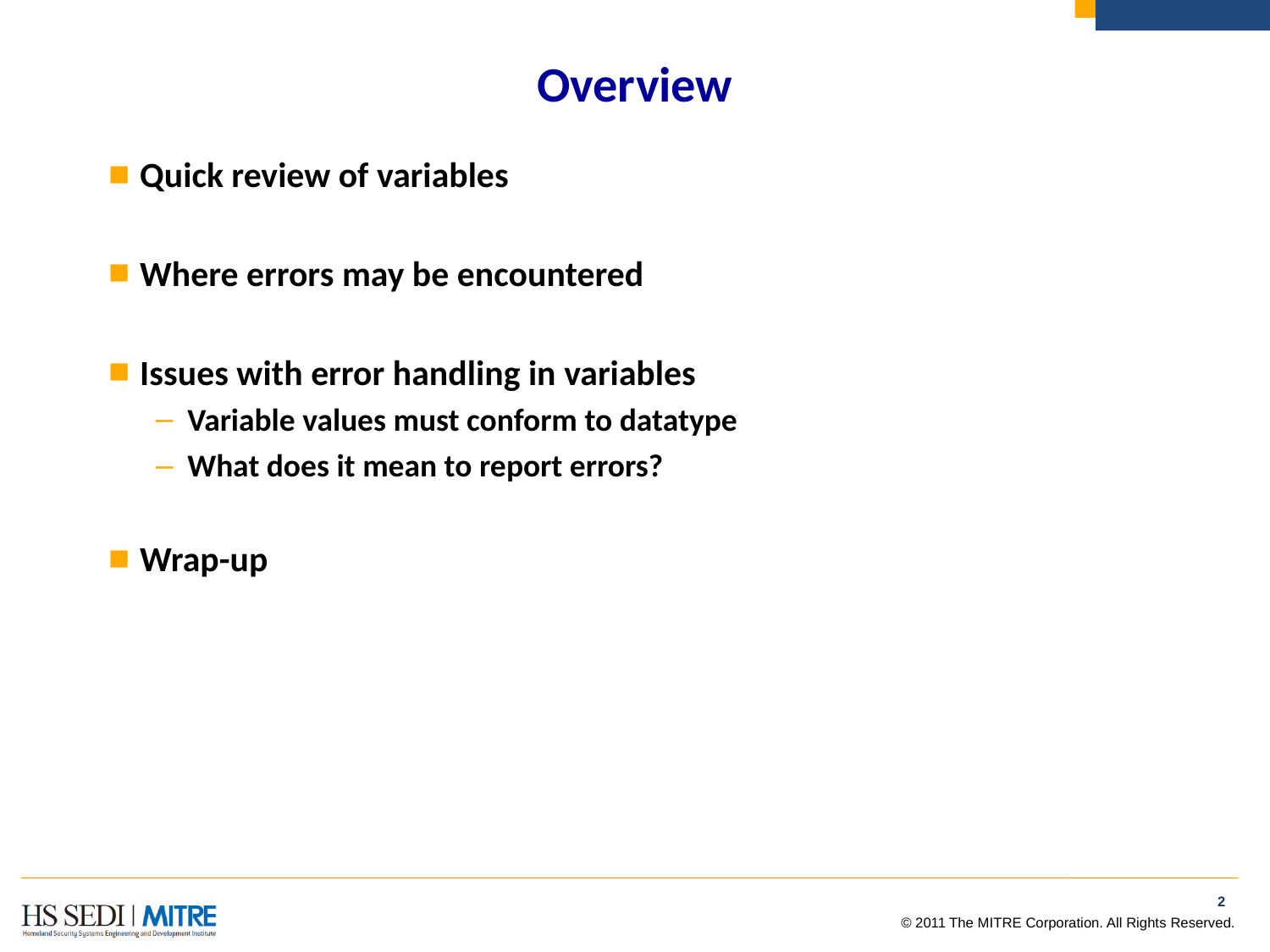

# Overview
Quick review of variables

Where errors may be encountered

Issues with error handling in variables
Variable values must conform to datatype
What does it mean to report errors?

Wrap-up
2